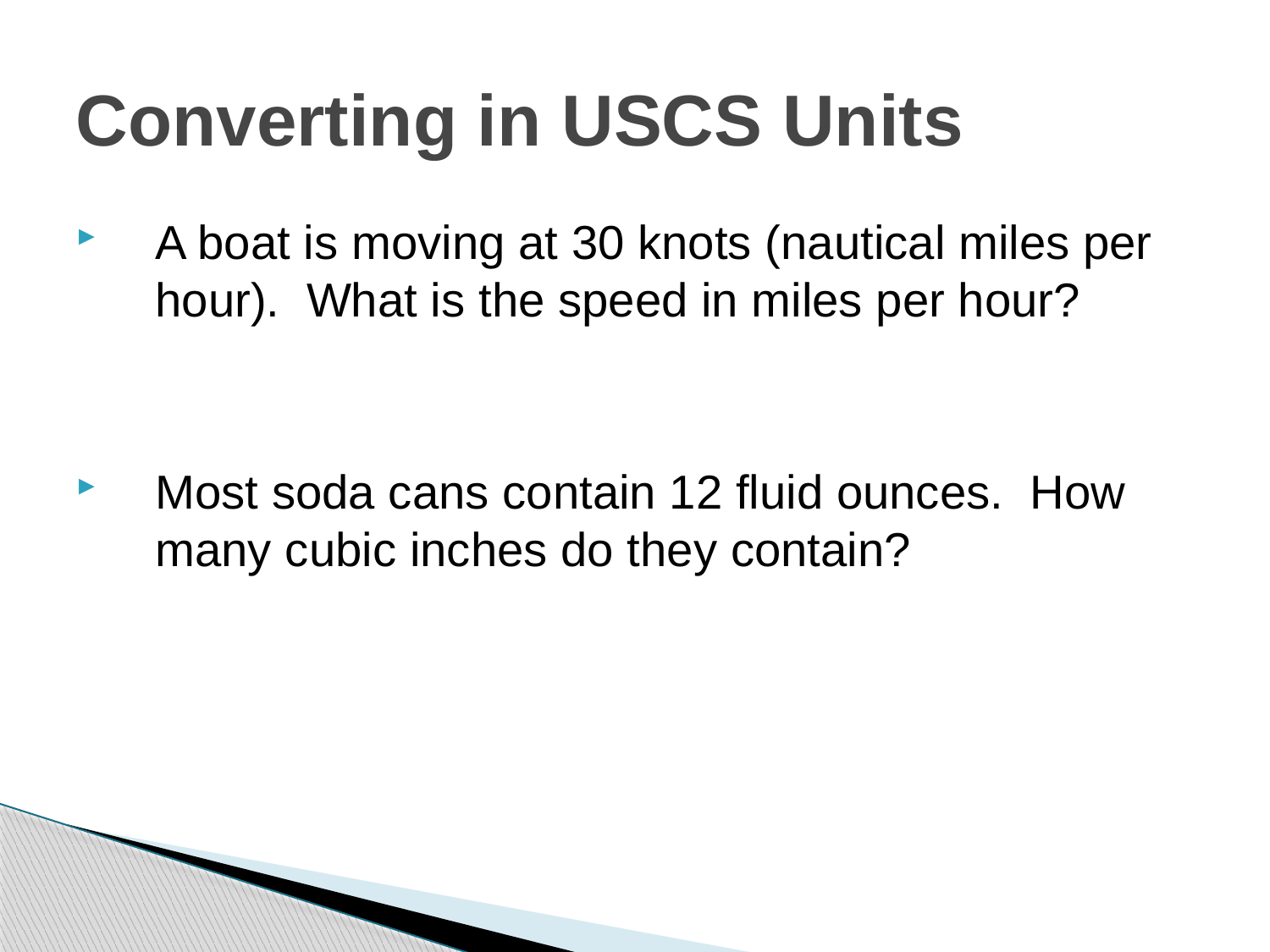

# Converting in USCS Units
A boat is moving at 30 knots (nautical miles per hour).  What is the speed in miles per hour?

Most soda cans contain 12 fluid ounces.  How many cubic inches do they contain?